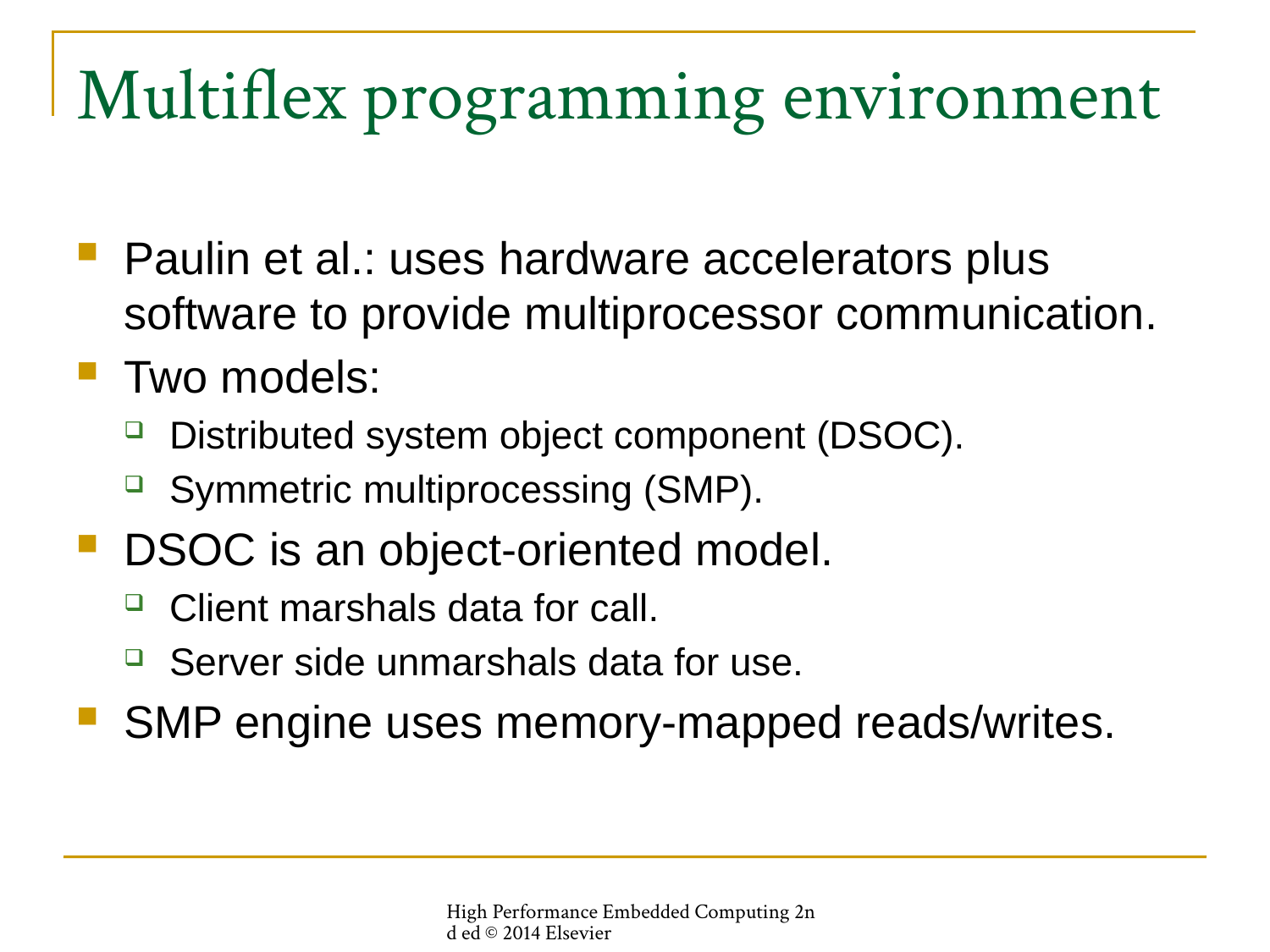

# Multiflex programming environment
Paulin et al.: uses hardware accelerators plus software to provide multiprocessor communication.
Two models:
Distributed system object component (DSOC).
Symmetric multiprocessing (SMP).
DSOC is an object-oriented model.
Client marshals data for call.
Server side unmarshals data for use.
SMP engine uses memory-mapped reads/writes.
High Performance Embedded Computing 2nd ed © 2014 Elsevier